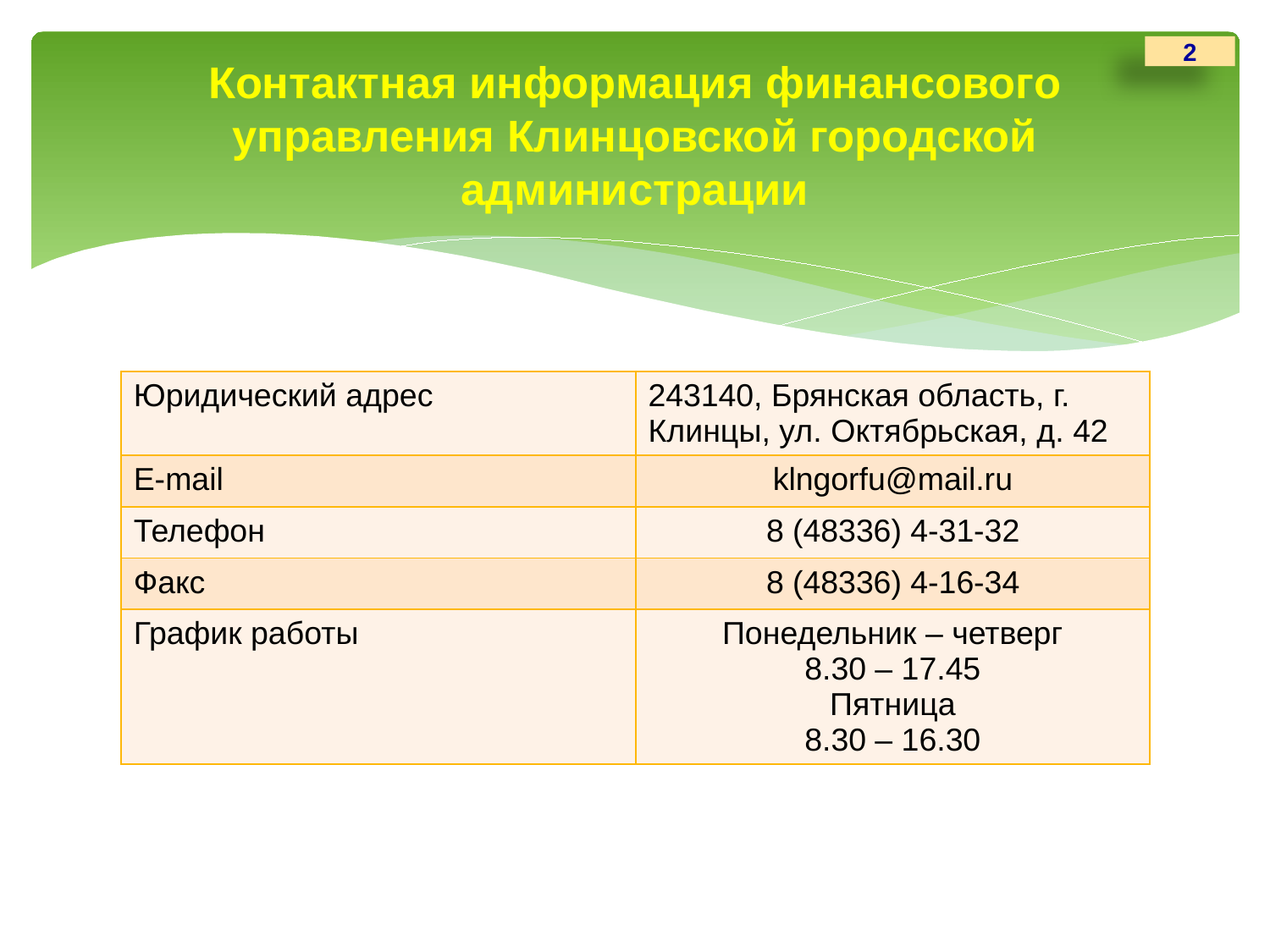

2
# Контактная информация финансового управления Клинцовской городской администрации
| Юридический адрес | 243140, Брянская область, г. Клинцы, ул. Октябрьская, д. 42 |
| --- | --- |
| E-mail | klngorfu@mail.ru |
| Телефон | 8 (48336) 4-31-32 |
| Факс | 8 (48336) 4-16-34 |
| График работы | Понедельник – четверг 8.30 – 17.45 Пятница 8.30 – 16.30 |